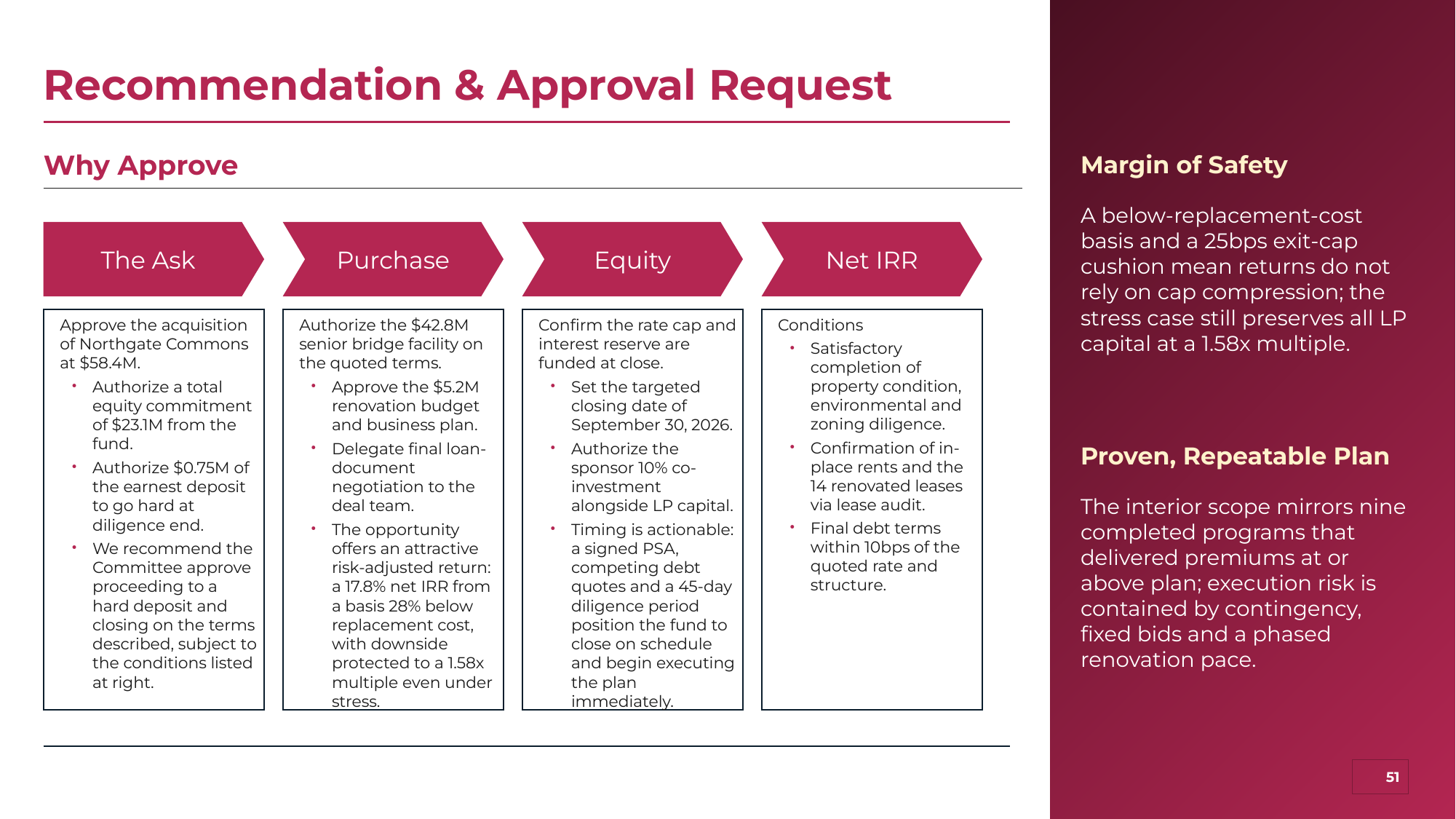

# Recommendation & Approval Request
Margin of Safety
Why Approve
A below-replacement-cost basis and a 25bps exit-cap cushion mean returns do not rely on cap compression; the stress case still preserves all LP capital at a 1.58x multiple.

The Ask
Purchase
Equity
Net IRR
Approve the acquisition of Northgate Commons at $58.4M.
Authorize a total equity commitment of $23.1M from the fund.
Authorize $0.75M of the earnest deposit to go hard at diligence end.
We recommend the Committee approve proceeding to a hard deposit and closing on the terms described, subject to the conditions listed at right.
Authorize the $42.8M senior bridge facility on the quoted terms.
Approve the $5.2M renovation budget and business plan.
Delegate final loan-document negotiation to the deal team.
The opportunity offers an attractive risk-adjusted return: a 17.8% net IRR from a basis 28% below replacement cost, with downside protected to a 1.58x multiple even under stress.
Confirm the rate cap and interest reserve are funded at close.
Set the targeted closing date of September 30, 2026.
Authorize the sponsor 10% co-investment alongside LP capital.
Timing is actionable: a signed PSA, competing debt quotes and a 45-day diligence period position the fund to close on schedule and begin executing the plan immediately.
Conditions
Satisfactory completion of property condition, environmental and zoning diligence.
Confirmation of in-place rents and the 14 renovated leases via lease audit.
Final debt terms within 10bps of the quoted rate and structure.
Proven, Repeatable Plan
The interior scope mirrors nine completed programs that delivered premiums at or above plan; execution risk is contained by contingency, fixed bids and a phased renovation pace.

51